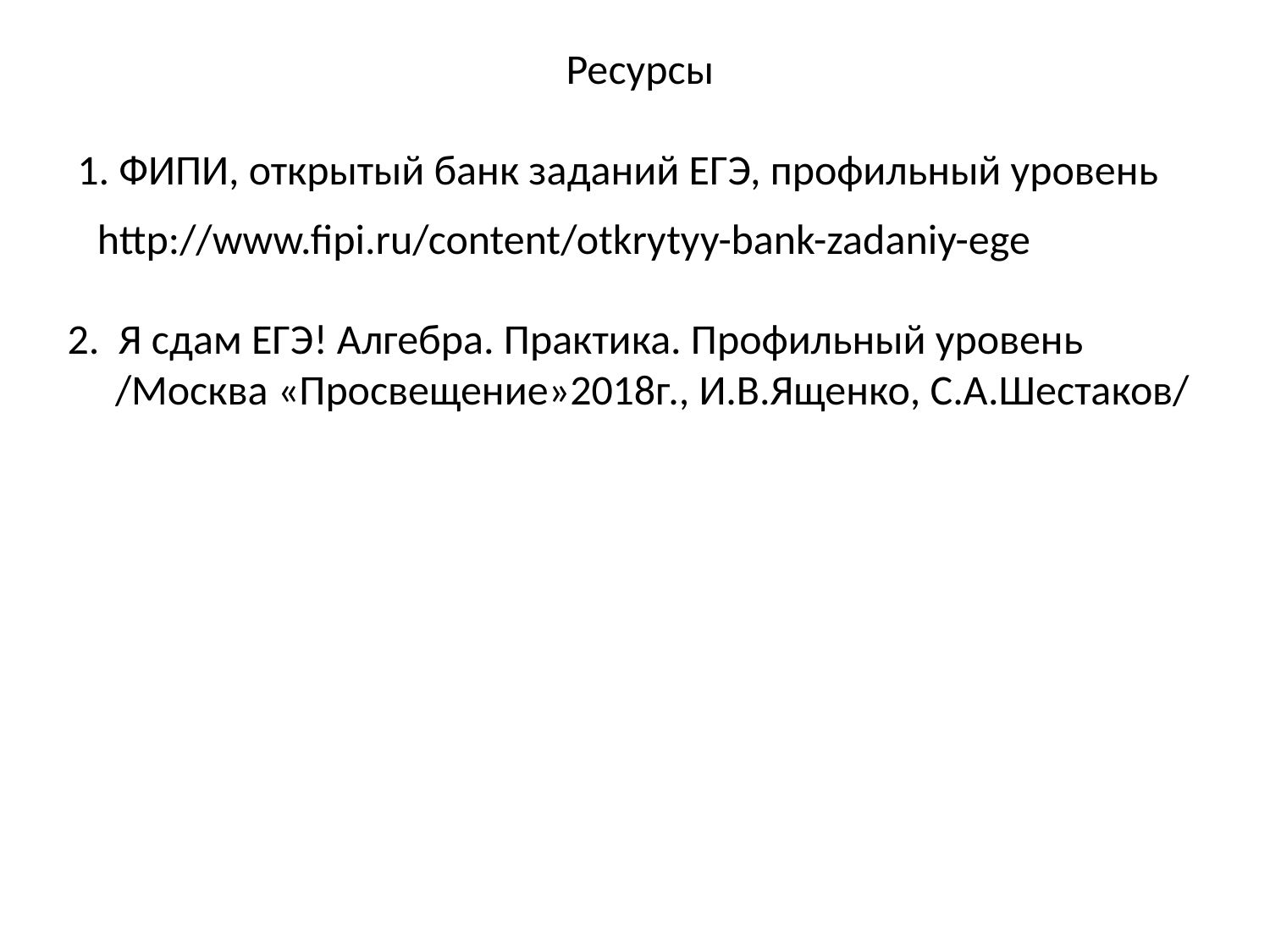

Ресурсы
1. ФИПИ, открытый банк заданий ЕГЭ, профильный уровень
http://www.fipi.ru/content/otkrytyy-bank-zadaniy-ege
2.  Я сдам ЕГЭ! Алгебра. Практика. Профильный уровень
     /Москва «Просвещение»2018г., И.В.Ященко, С.А.Шестаков/